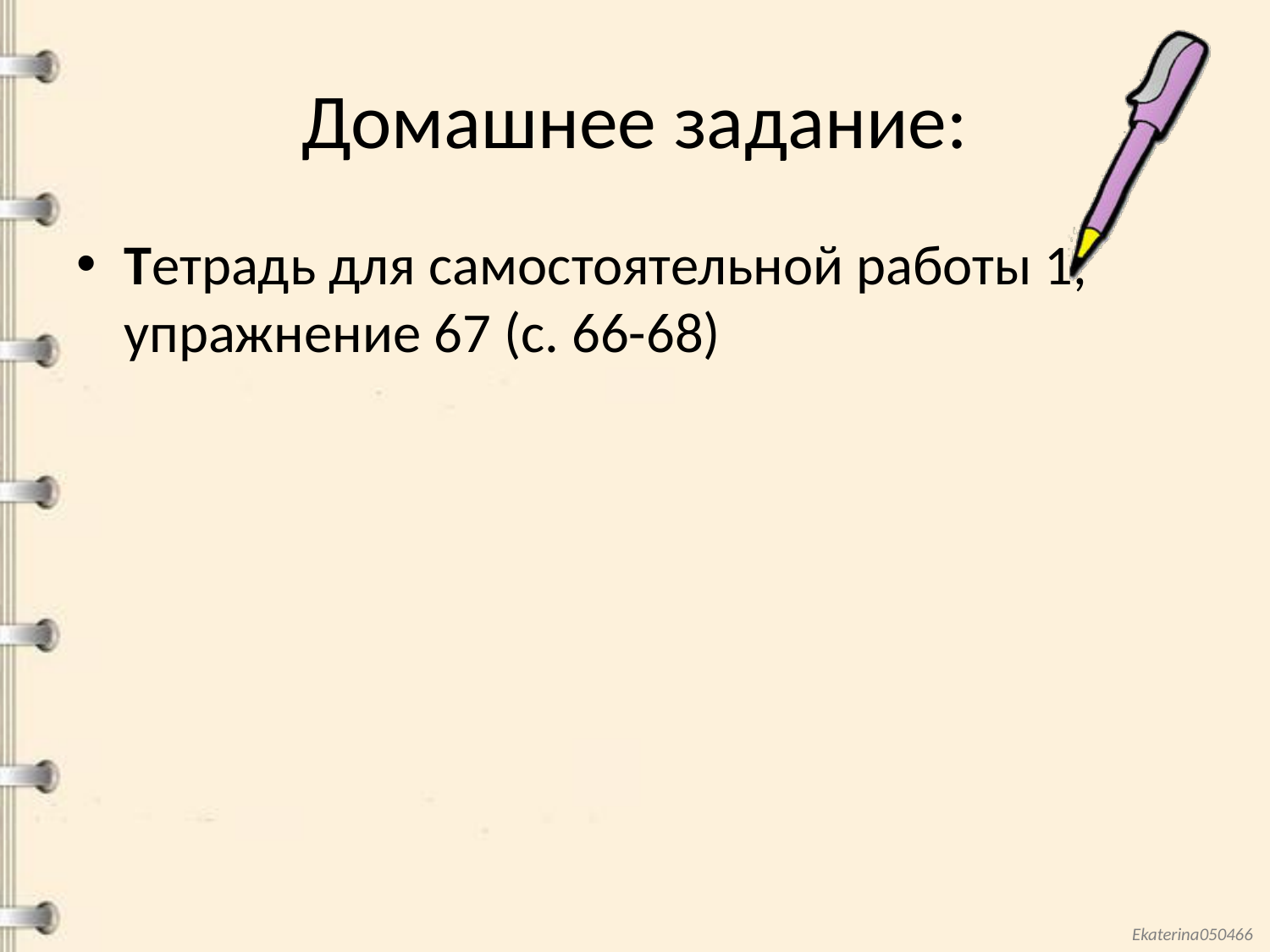

# Домашнее задание:
Тетрадь для самостоятельной работы 1, упражнение 67 (с. 66-68)